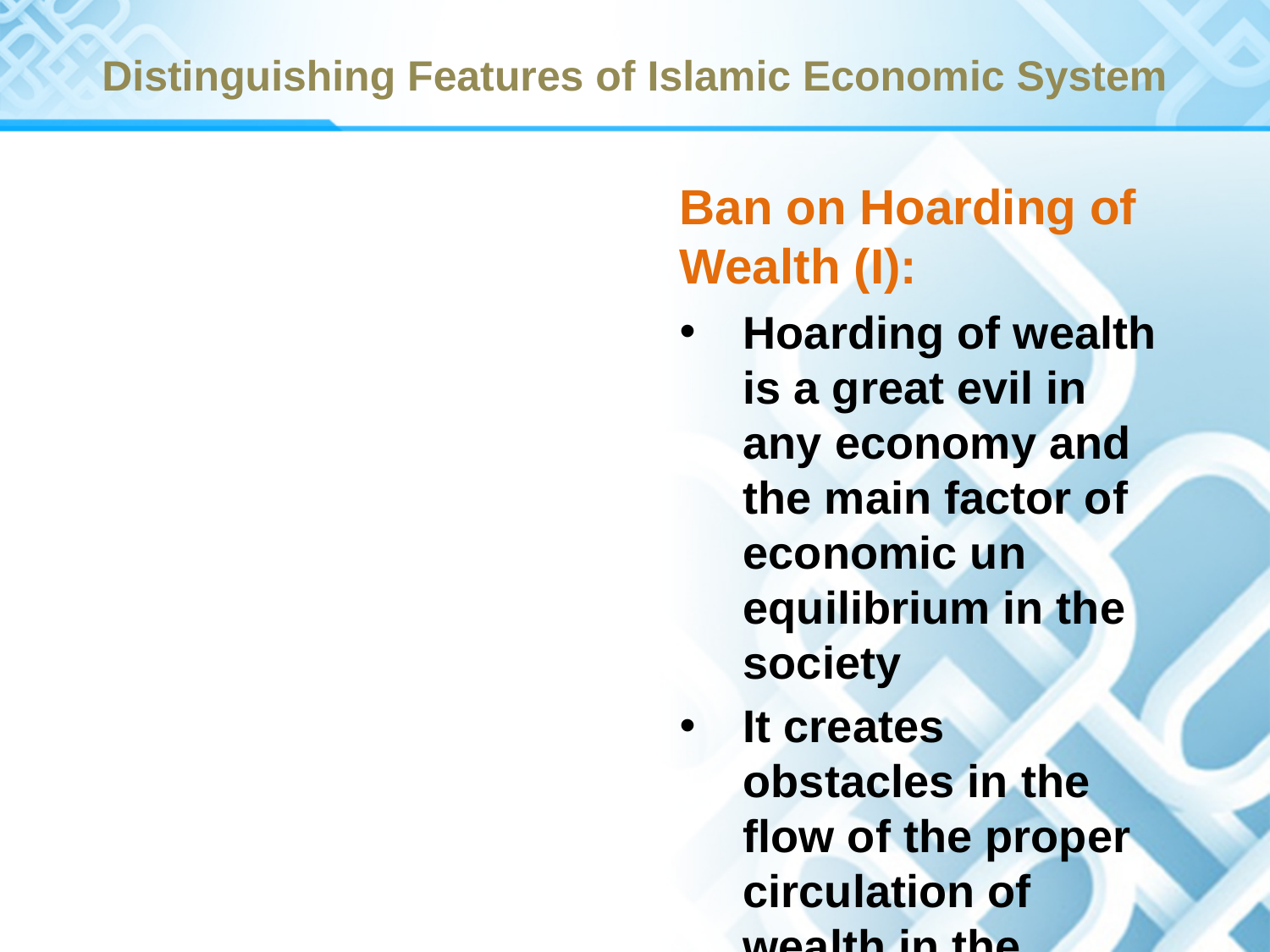

Distinguishing Features of Islamic Economic System
Ban on Hoarding of Wealth (I):
Hoarding of wealth is a great evil in any economy and the main factor of economic un equilibrium in the society
It creates obstacles in the flow of the proper circulation of wealth in the society